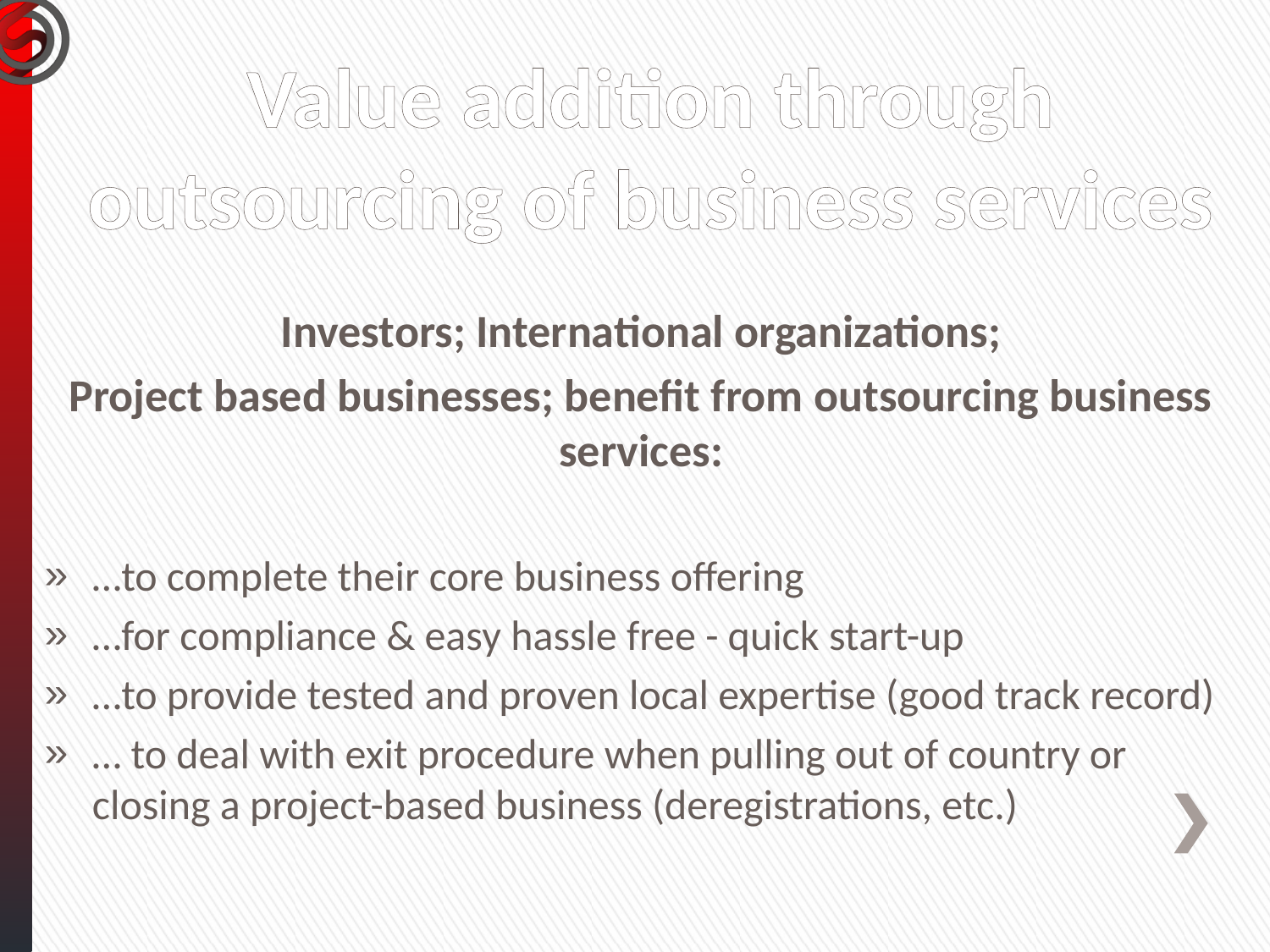

# Value addition through outsourcing of business services
Investors; International organizations;
Project based businesses; benefit from outsourcing business services:

…to complete their core business offering
…for compliance & easy hassle free - quick start-up
…to provide tested and proven local expertise (good track record)
… to deal with exit procedure when pulling out of country or closing a project-based business (deregistrations, etc.)